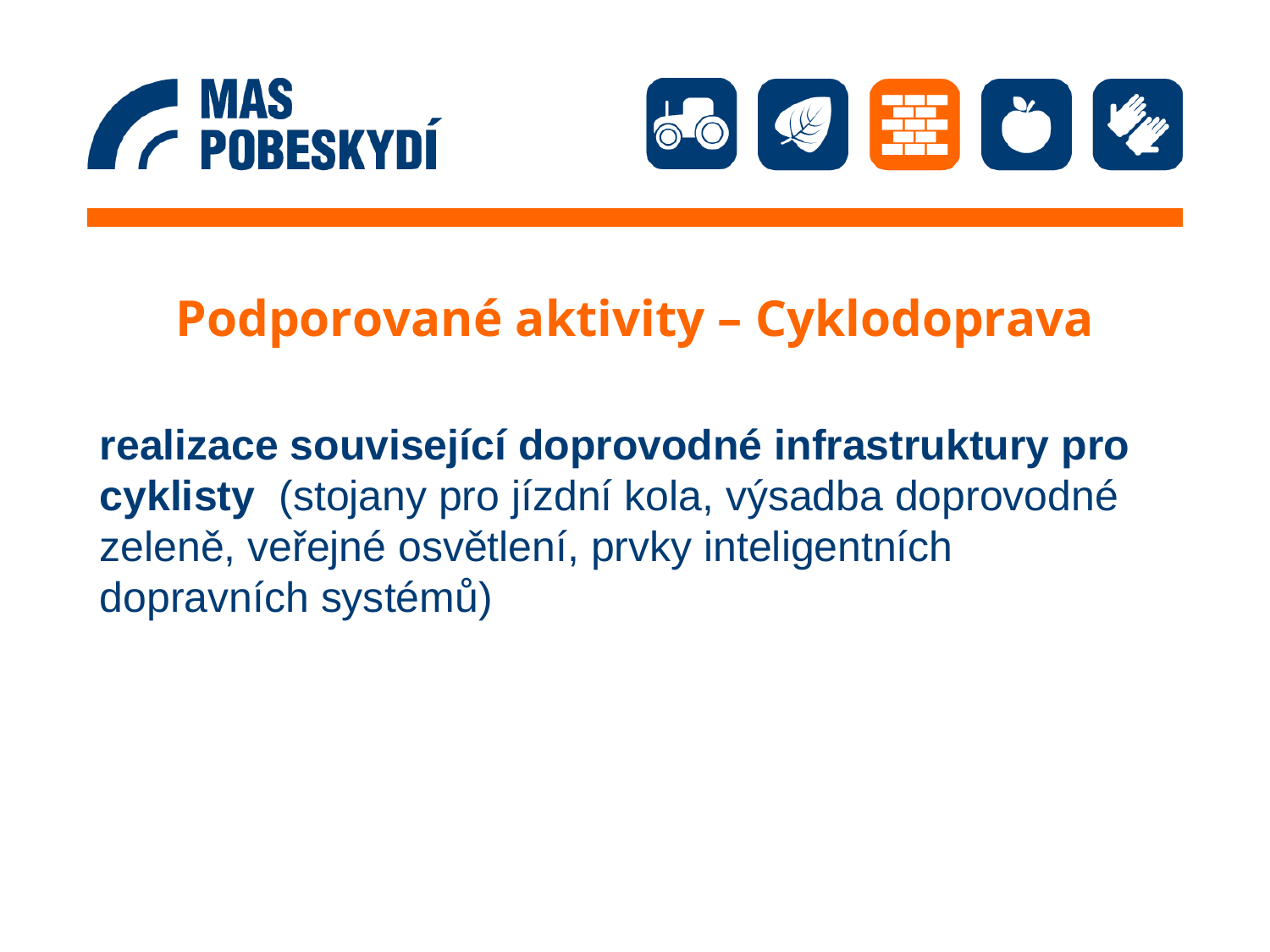

# Podporované aktivity – Cyklodoprava
realizace související doprovodné infrastruktury pro cyklisty  (stojany pro jízdní kola, výsadba doprovodné zeleně, veřejné osvětlení, prvky inteligentních dopravních systémů)